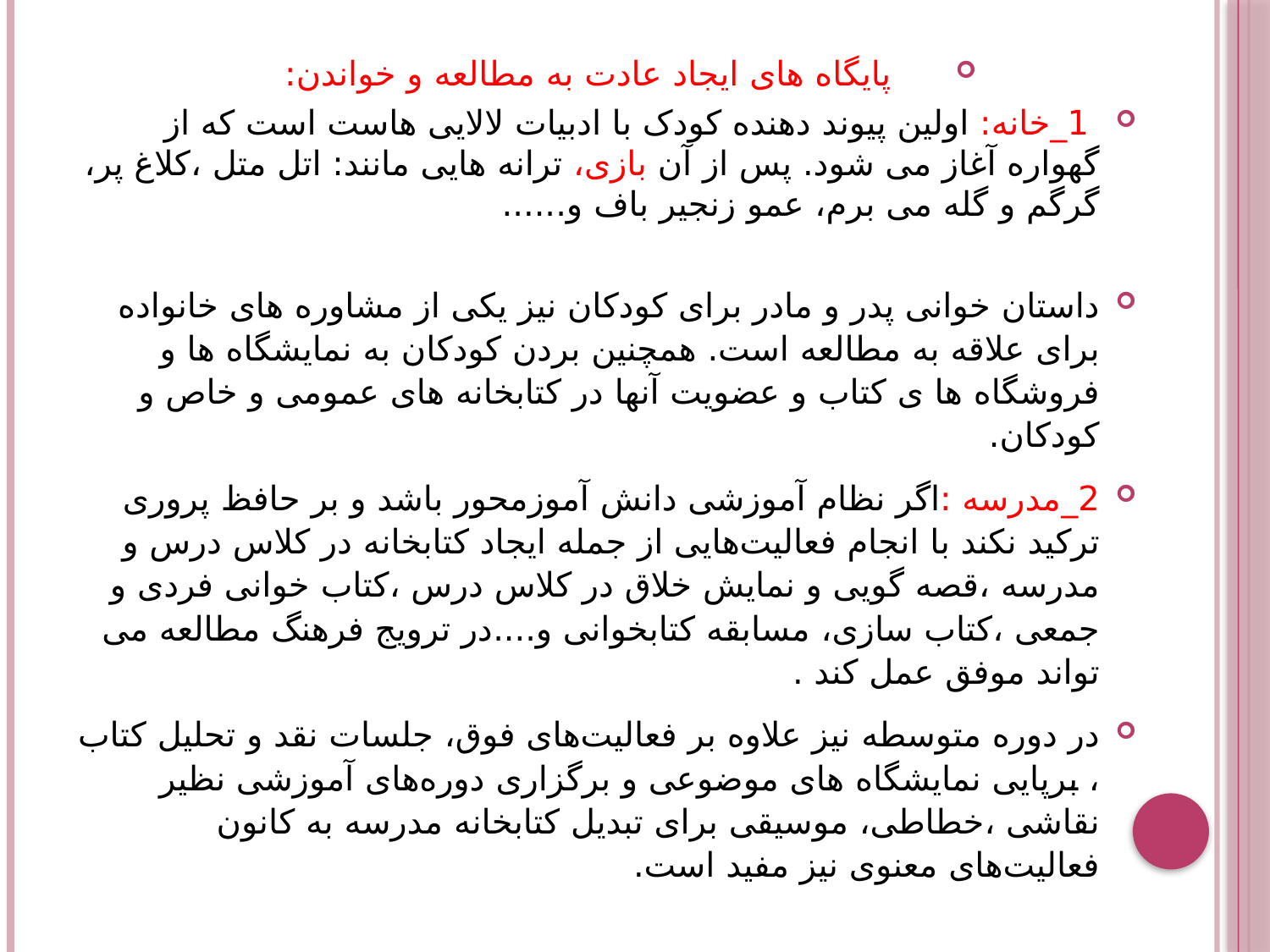

پایگاه های ایجاد عادت به مطالعه و خواندن:
 1_خانه: اولین پیوند دهنده کودک با ادبیات لالایی هاست است که از گهواره آغاز می شود. پس از آن بازی، ترانه هایی مانند: اتل متل ،کلاغ پر، گرگم و گله می برم، عمو زنجیر باف و......

داستان خوانی پدر و مادر برای کودکان نیز یکی از مشاوره های خانواده برای علاقه به مطالعه است. همچنین بردن کودکان به نمایشگاه ها و فروشگاه ها ی کتاب و عضویت آنها در کتابخانه‌ های عمومی و خاص و کودکان.
2_مدرسه :اگر نظام آموزشی دانش آموزمحور باشد و بر حافظ پروری ترکید نکند با انجام فعالیت‌هایی از جمله ایجاد کتابخانه در کلاس درس و مدرسه ،قصه گویی و نمایش خلاق در کلاس درس ،کتاب خوانی فردی و جمعی ،کتاب سازی، مسابقه کتابخوانی و....در ترویج فرهنگ مطالعه می تواند موفق عمل کند .
در دوره متوسطه نیز علاوه بر فعالیت‌های فوق، جلسات نقد و تحلیل کتاب ، برپایی نمایشگاه های موضوعی و برگزاری دوره‌های آموزشی نظیر نقاشی ،خطاطی، موسیقی برای تبدیل کتابخانه مدرسه به کانون فعالیت‌های معنوی نیز مفید است.